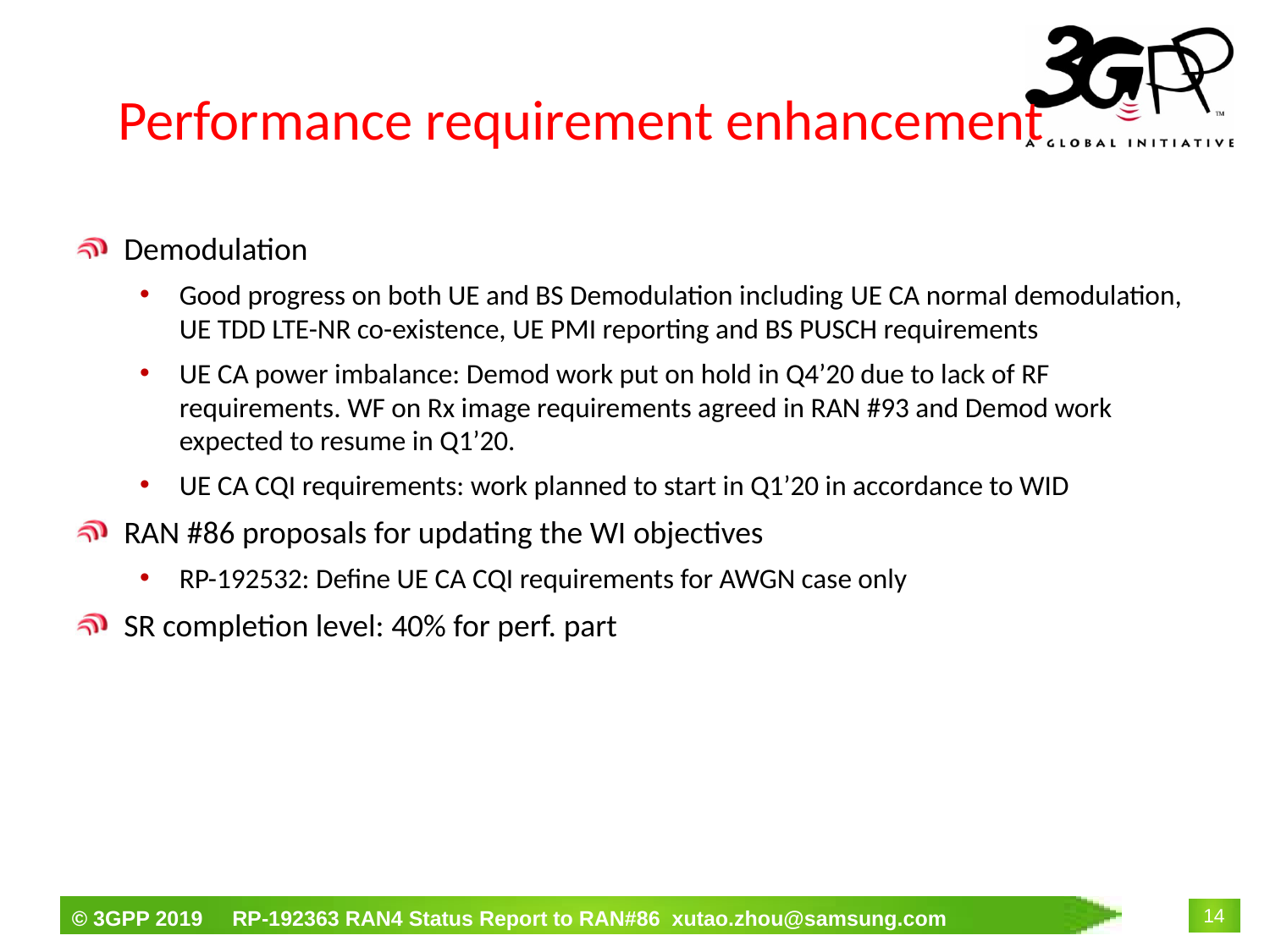

# Performance requirement enhancement
Demodulation
Good progress on both UE and BS Demodulation including UE CA normal demodulation, UE TDD LTE-NR co-existence, UE PMI reporting and BS PUSCH requirements
UE CA power imbalance: Demod work put on hold in Q4’20 due to lack of RF requirements. WF on Rx image requirements agreed in RAN #93 and Demod work expected to resume in Q1’20.
UE CA CQI requirements: work planned to start in Q1’20 in accordance to WID
RAN #86 proposals for updating the WI objectives
RP-192532: Define UE CA CQI requirements for AWGN case only
SR completion level: 40% for perf. part